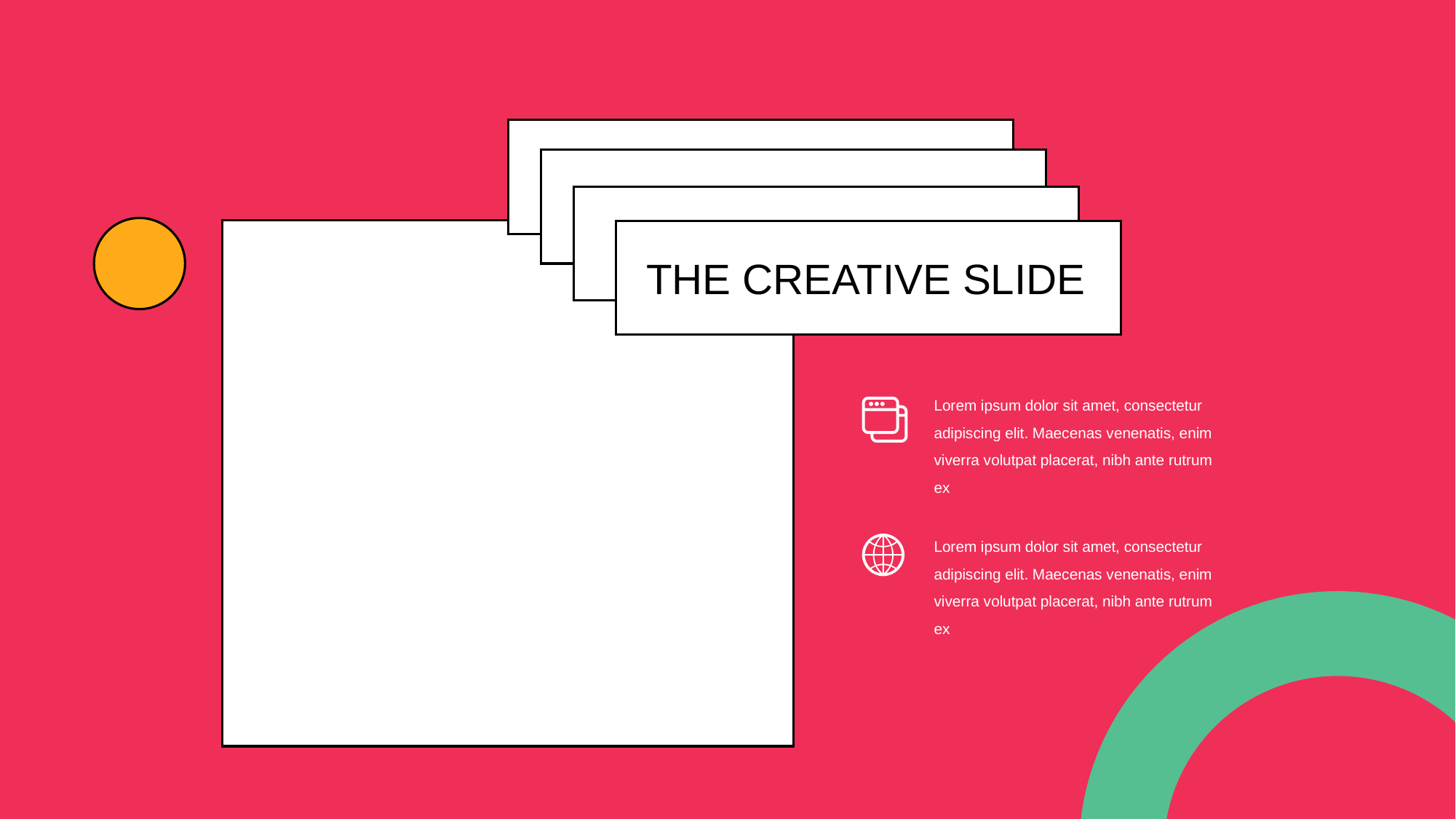

THE CREATIVE SLIDE
Lorem ipsum dolor sit amet, consectetur adipiscing elit. Maecenas venenatis, enim viverra volutpat placerat, nibh ante rutrum ex

Lorem ipsum dolor sit amet, consectetur adipiscing elit. Maecenas venenatis, enim viverra volutpat placerat, nibh ante rutrum ex